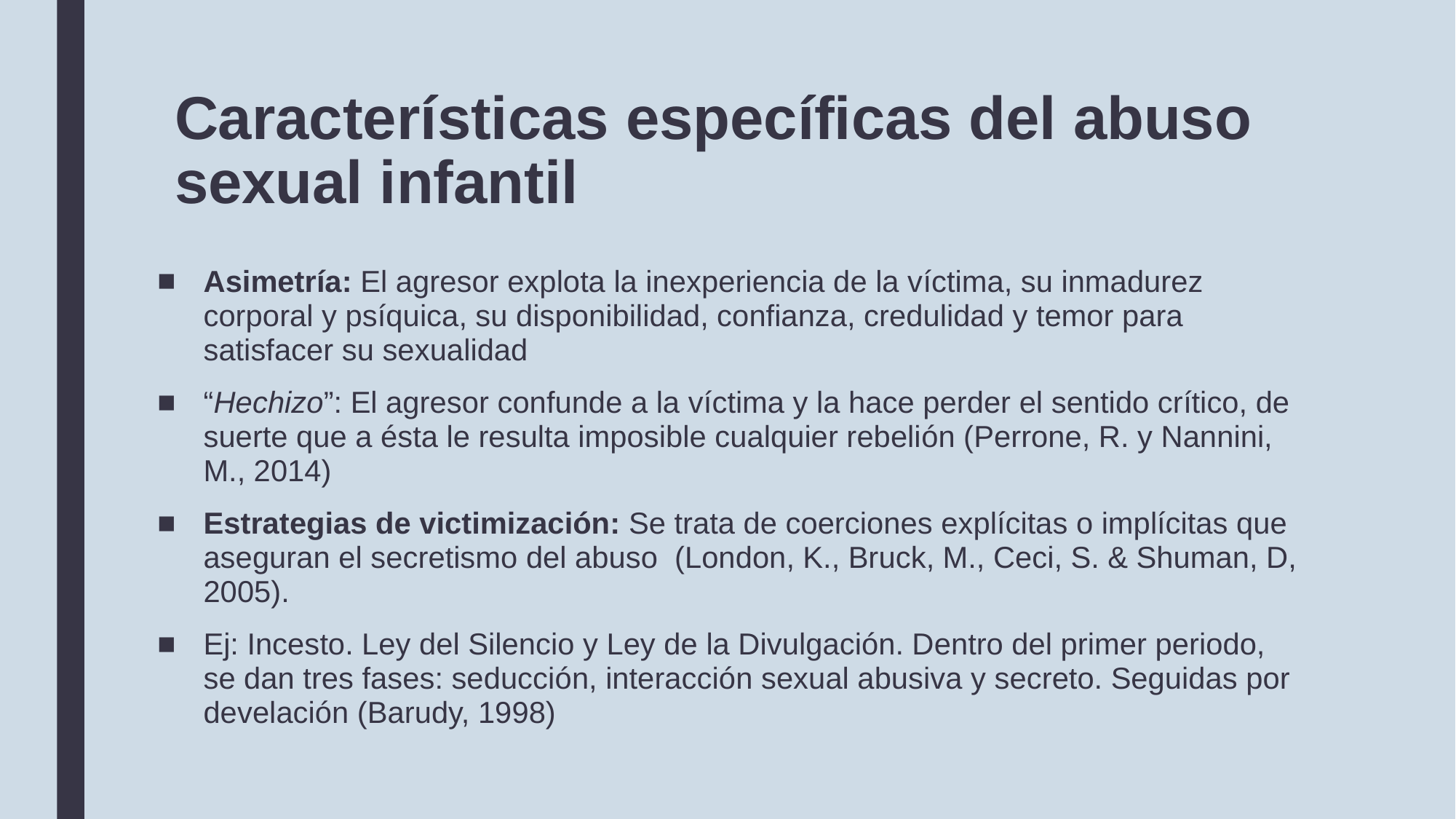

# Características específicas del abuso sexual infantil
Asimetría: El agresor explota la inexperiencia de la víctima, su inmadurez corporal y psíquica, su disponibilidad, confianza, credulidad y temor para satisfacer su sexualidad
“Hechizo”: El agresor confunde a la víctima y la hace perder el sentido crítico, de suerte que a ésta le resulta imposible cualquier rebelión (Perrone, R. y Nannini, M., 2014)
Estrategias de victimización: Se trata de coerciones explícitas o implícitas que aseguran el secretismo del abuso  (London, K., Bruck, M., Ceci, S. & Shuman, D, 2005).
Ej: Incesto. Ley del Silencio y Ley de la Divulgación. Dentro del primer periodo, se dan tres fases: seducción, interacción sexual abusiva y secreto. Seguidas por develación (Barudy, 1998)